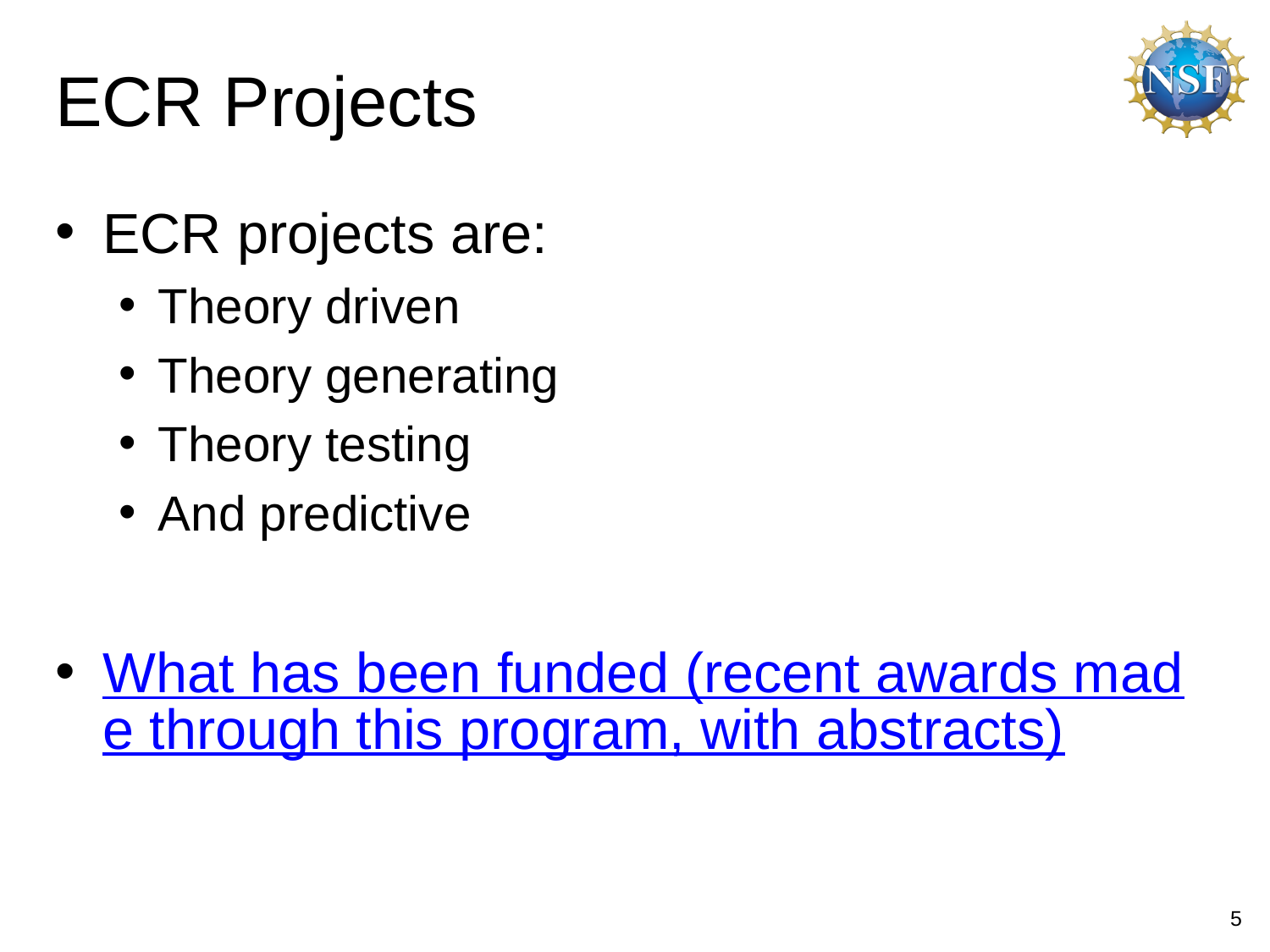

# ECR Projects
ECR projects are:
Theory driven
Theory generating
Theory testing
And predictive

What has been funded (recent awards made through this program, with abstracts)